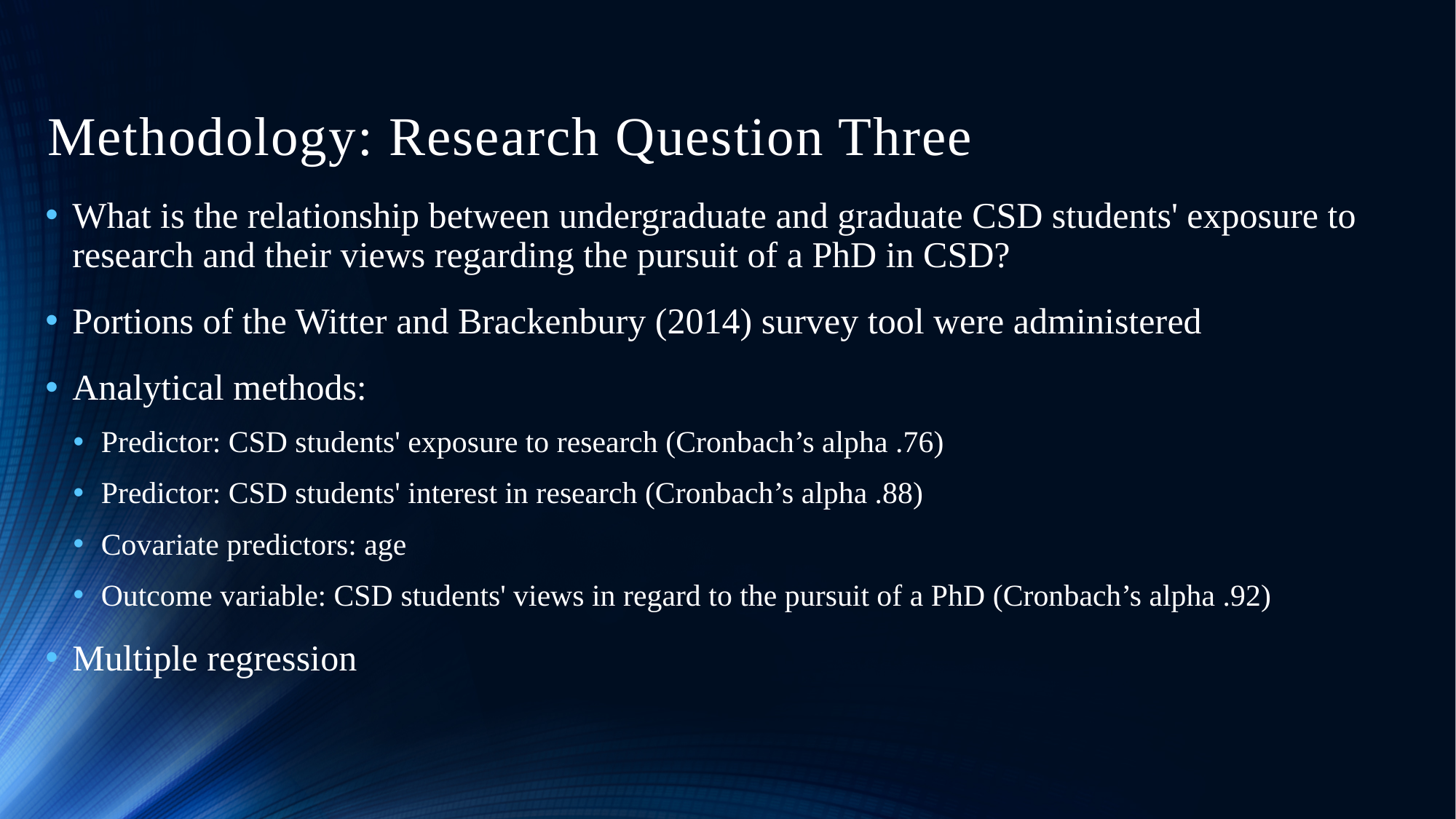

# Methodology: Research Question Three
What is the relationship between undergraduate and graduate CSD students' exposure to research and their views regarding the pursuit of a PhD in CSD?
Portions of the Witter and Brackenbury (2014) survey tool were administered
Analytical methods:
Predictor: CSD students' exposure to research (Cronbach’s alpha .76)
Predictor: CSD students' interest in research (Cronbach’s alpha .88)
Covariate predictors: age
Outcome variable: CSD students' views in regard to the pursuit of a PhD (Cronbach’s alpha .92)
Multiple regression